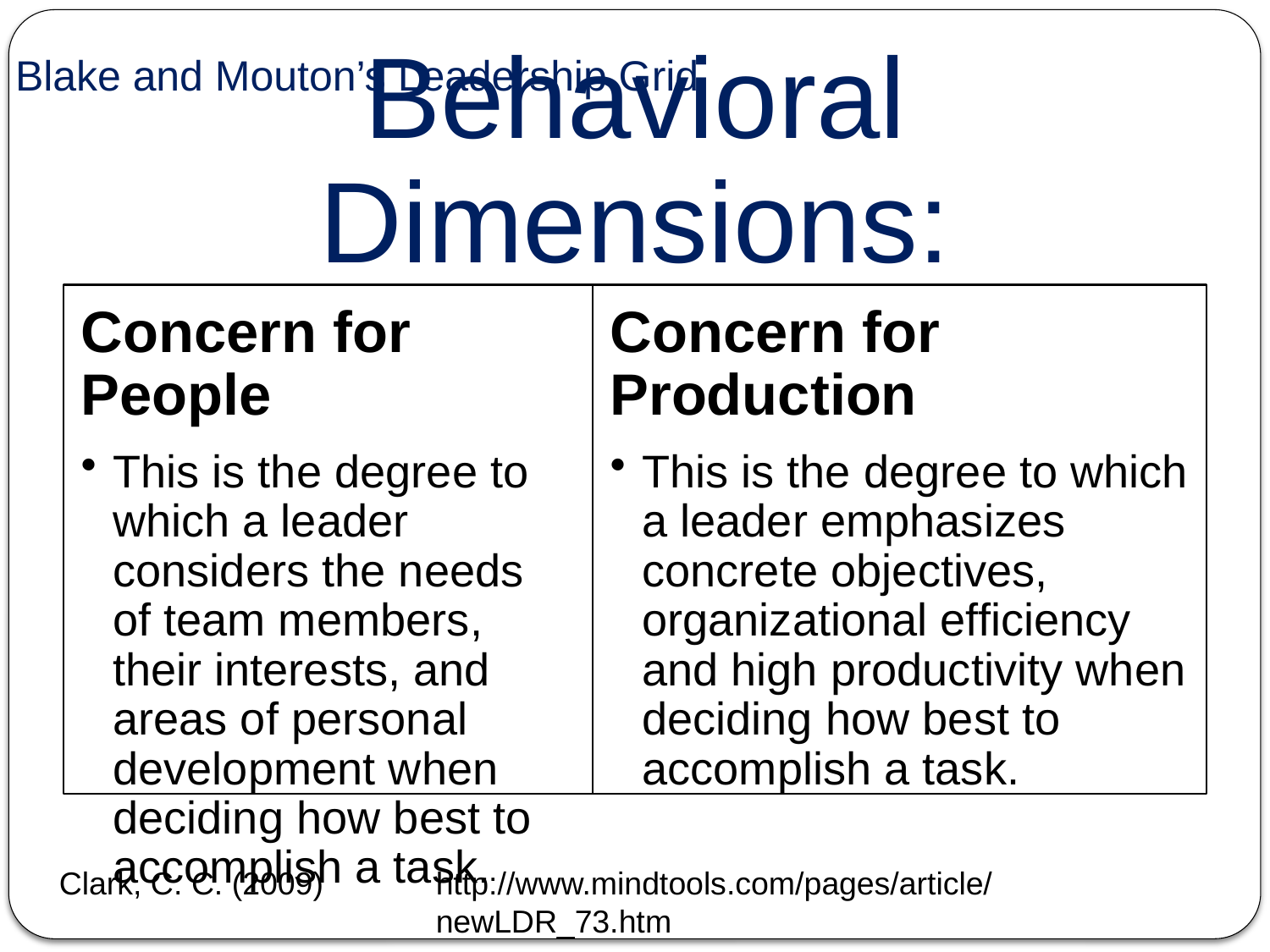

Blake and Mouton’s Leadership Grid
Behavioral Dimensions:
Concern for People
This is the degree to which a leader considers the needs of team members, their interests, and areas of personal development when deciding how best to accomplish a task.
Concern for Production
This is the degree to which a leader emphasizes concrete objectives, organizational efficiency and high productivity when deciding how best to accomplish a task.
Clark, C. C. (2009)
http://www.mindtools.com/pages/article/newLDR_73.htm